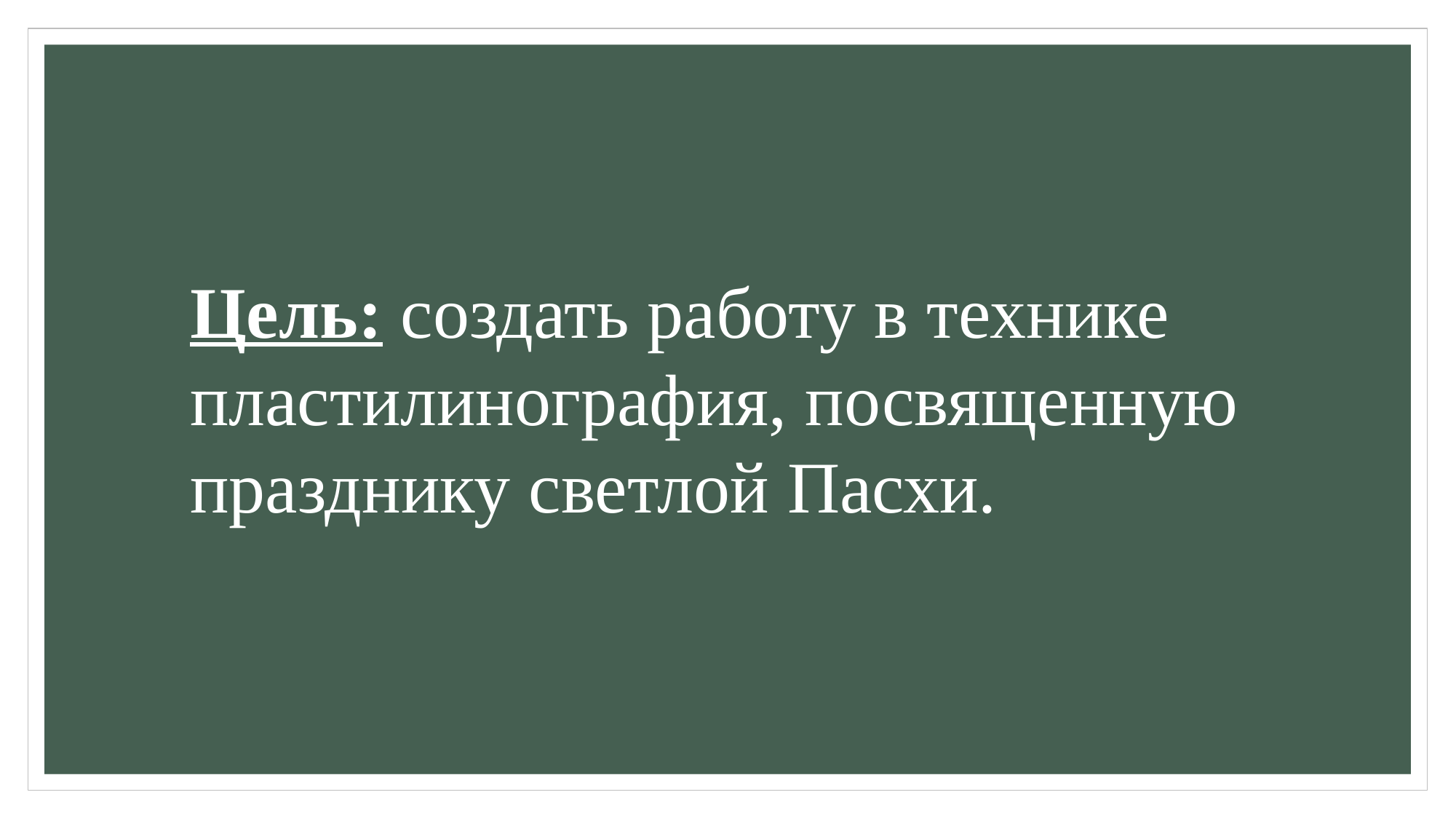

Цель: создать работу в технике пластилинография, посвященную празднику светлой Пасхи.